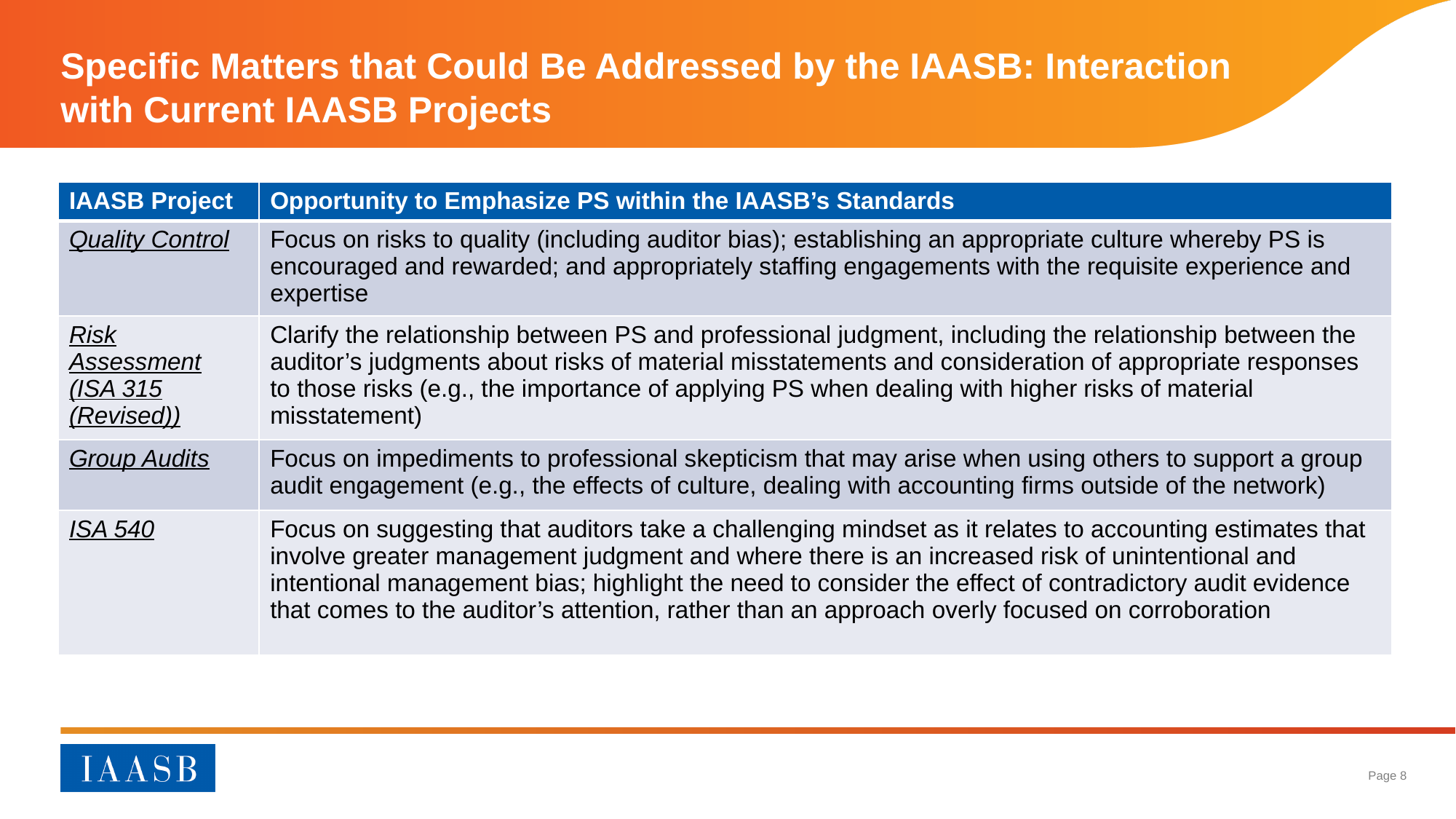

# Specific Matters that Could Be Addressed by the IAASB: Interaction with Current IAASB Projects

| IAASB Project | Opportunity to Emphasize PS within the IAASB’s Standards |
| --- | --- |
| Quality Control | Focus on risks to quality (including auditor bias); establishing an appropriate culture whereby PS is encouraged and rewarded; and appropriately staffing engagements with the requisite experience and expertise |
| Risk Assessment (ISA 315 (Revised)) | Clarify the relationship between PS and professional judgment, including the relationship between the auditor’s judgments about risks of material misstatements and consideration of appropriate responses to those risks (e.g., the importance of applying PS when dealing with higher risks of material misstatement) |
| Group Audits | Focus on impediments to professional skepticism that may arise when using others to support a group audit engagement (e.g., the effects of culture, dealing with accounting firms outside of the network) |
| ISA 540 | Focus on suggesting that auditors take a challenging mindset as it relates to accounting estimates that involve greater management judgment and where there is an increased risk of unintentional and intentional management bias; highlight the need to consider the effect of contradictory audit evidence that comes to the auditor’s attention, rather than an approach overly focused on corroboration |